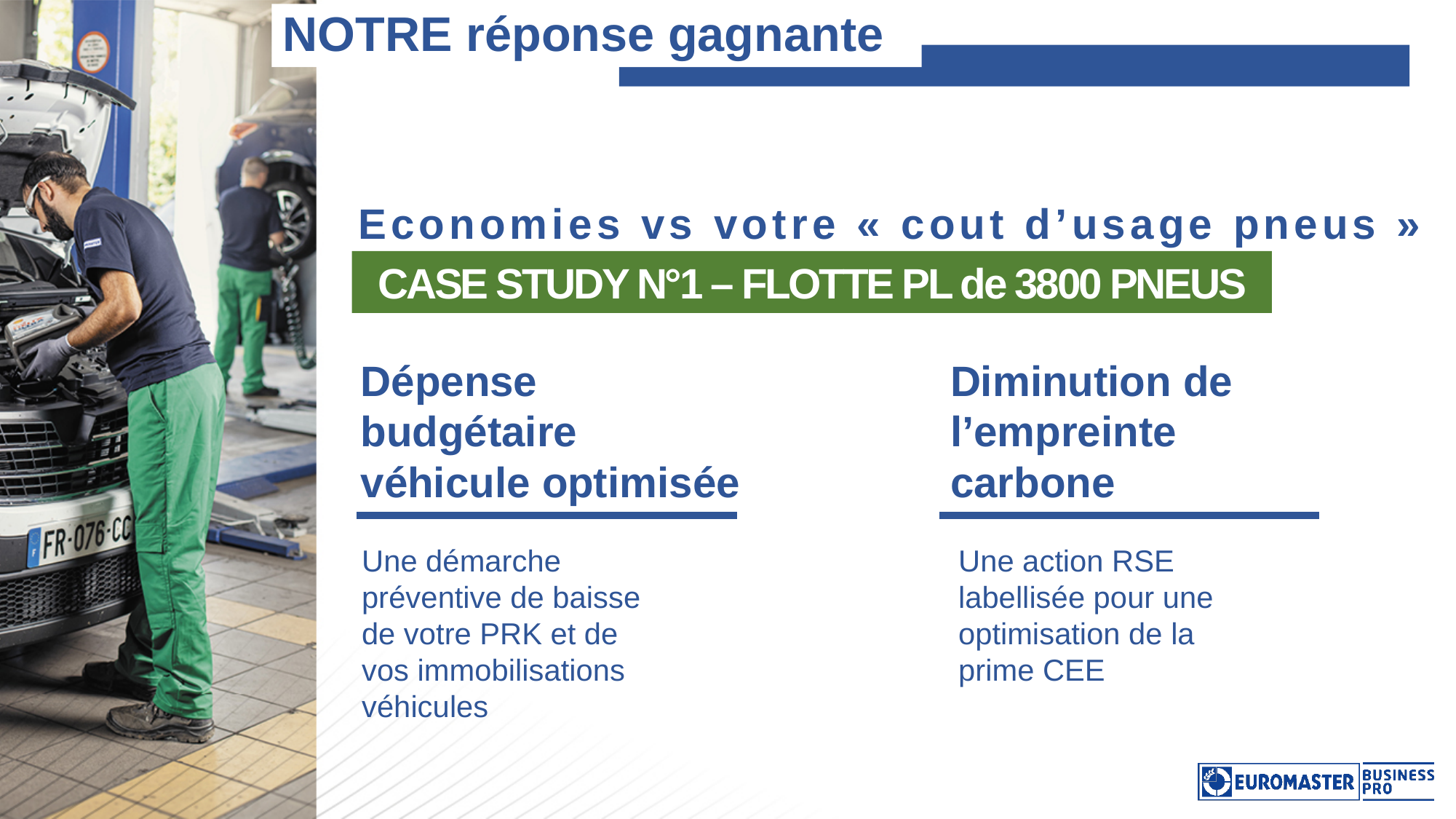

NOTRE réponse gagnante

Economies vs votre « cout d’usage pneus »
CASE STUDY N°1 – FLOTTE PL de 3800 PNEUS
Dépense budgétaire véhicule optimisée

Diminution de l’empreinte carbone

Une démarche préventive de baisse de votre PRK et de vos immobilisations véhicules
Une action RSE labellisée pour une optimisation de la prime CEE